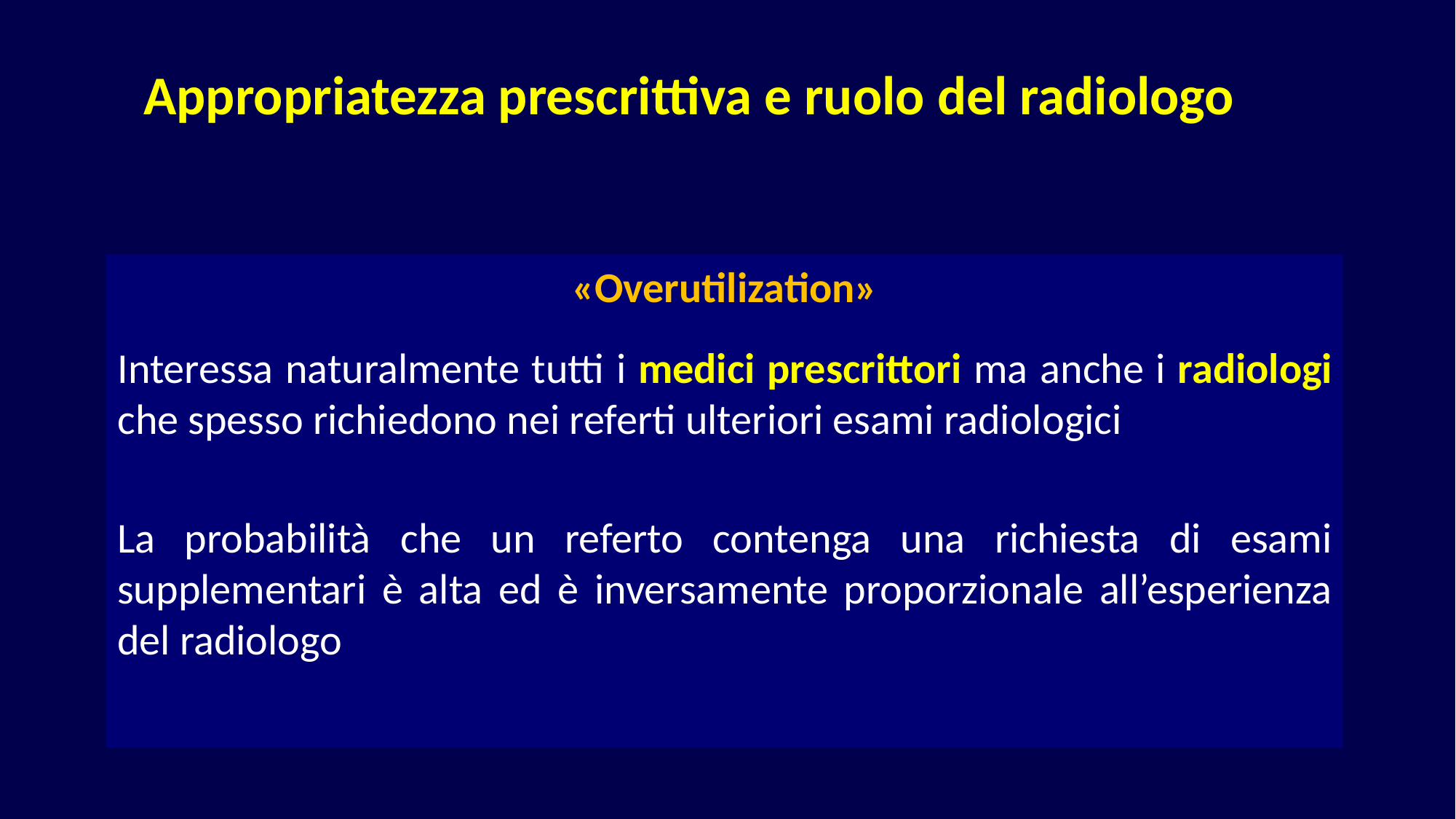

Appropriatezza prescrittiva e ruolo del radiologo
«Overutilization»

Interessa naturalmente tutti i medici prescrittori ma anche i radiologi che spesso richiedono nei referti ulteriori esami radiologici

La probabilità che un referto contenga una richiesta di esami supplementari è alta ed è inversamente proporzionale all’esperienza del radiologo